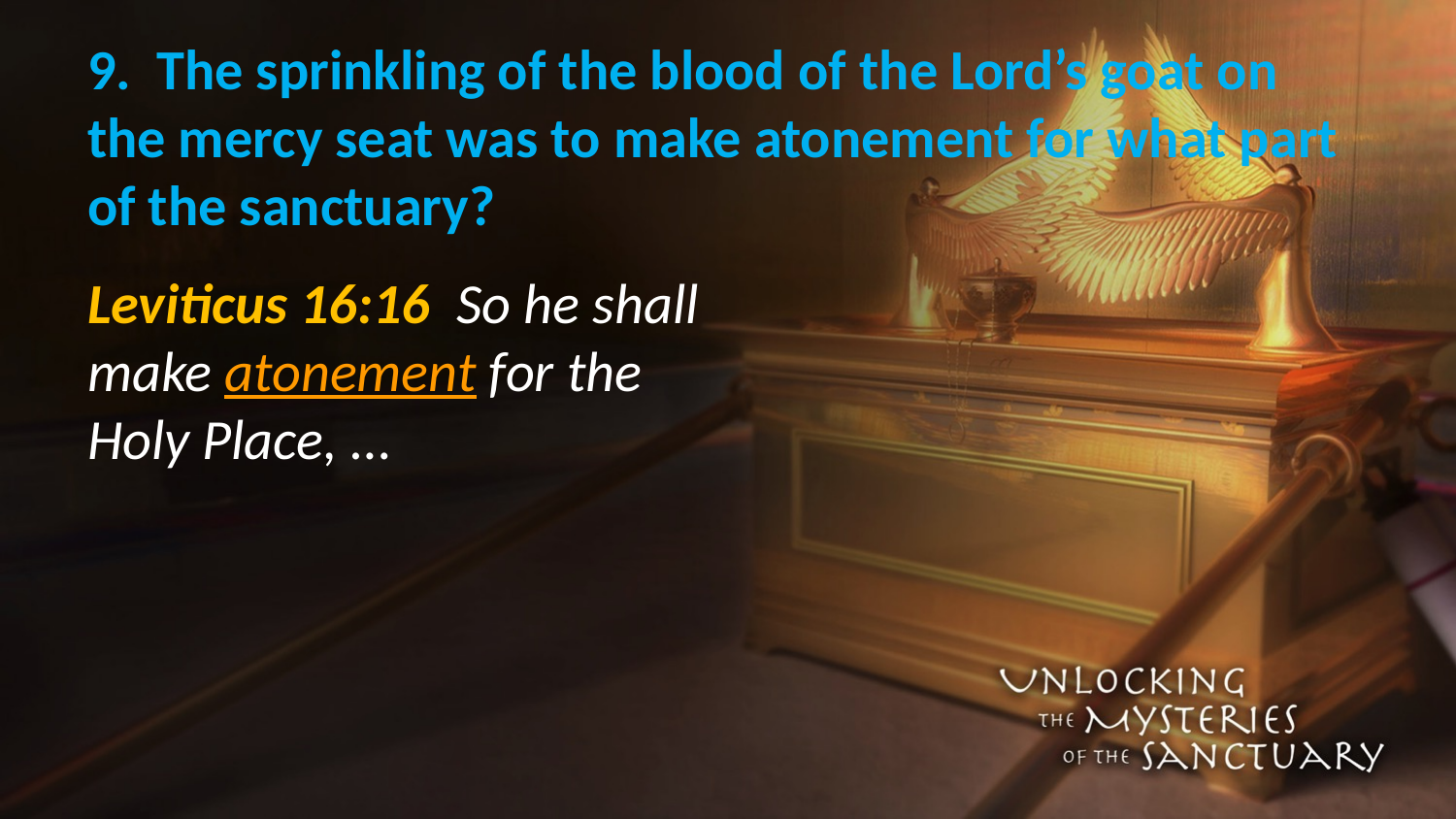

# 9.  The sprinkling of the blood of the Lord’s goat on the mercy seat was to make atonement for what part of the sanctuary?

Leviticus 16:16  So he shall make atonement for the Holy Place, …